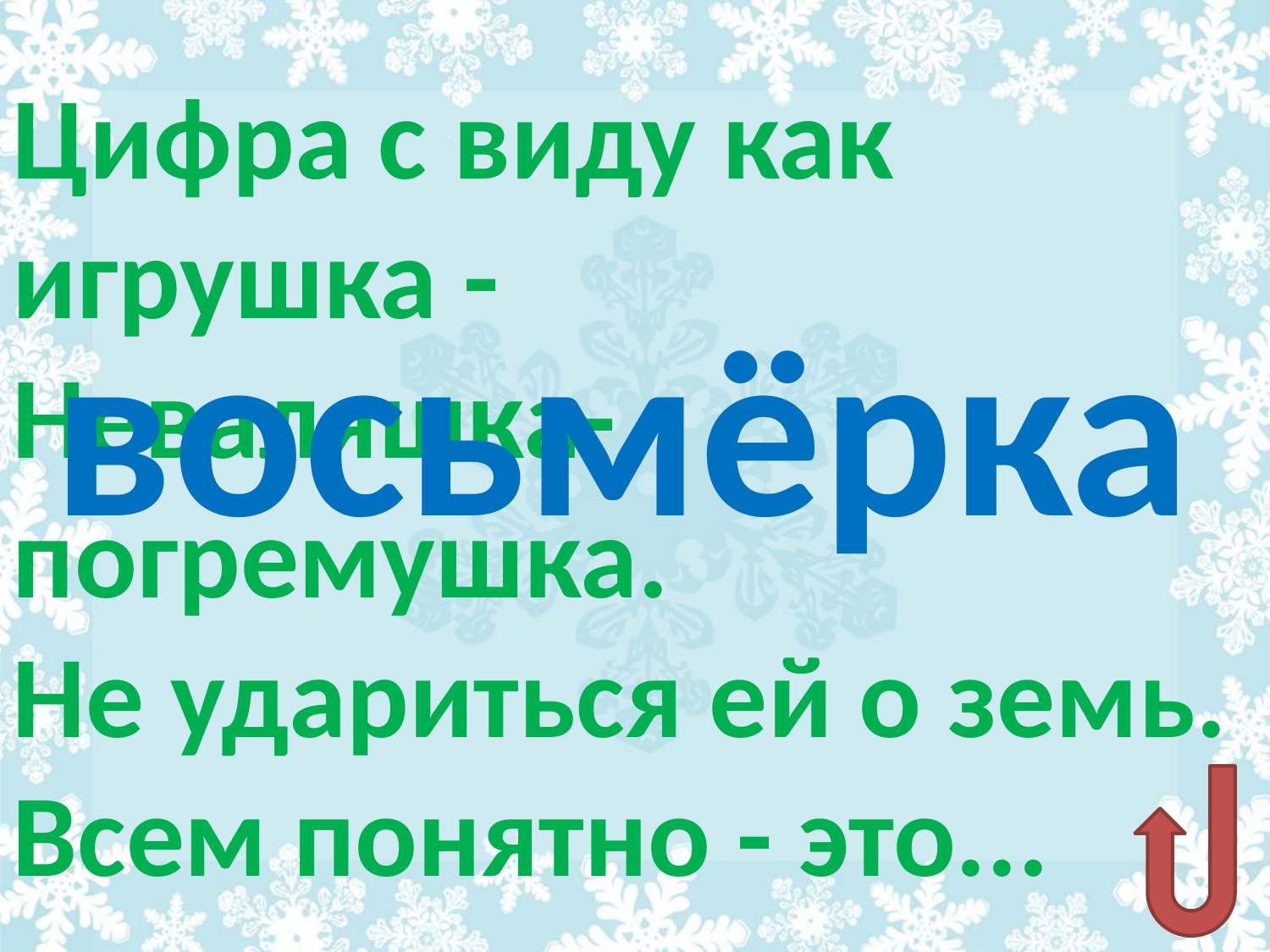

Цифра с виду как игрушка -
Неваляшка-погремушка.
Не удариться ей о земь.
Всем понятно - это...
восьмёрка